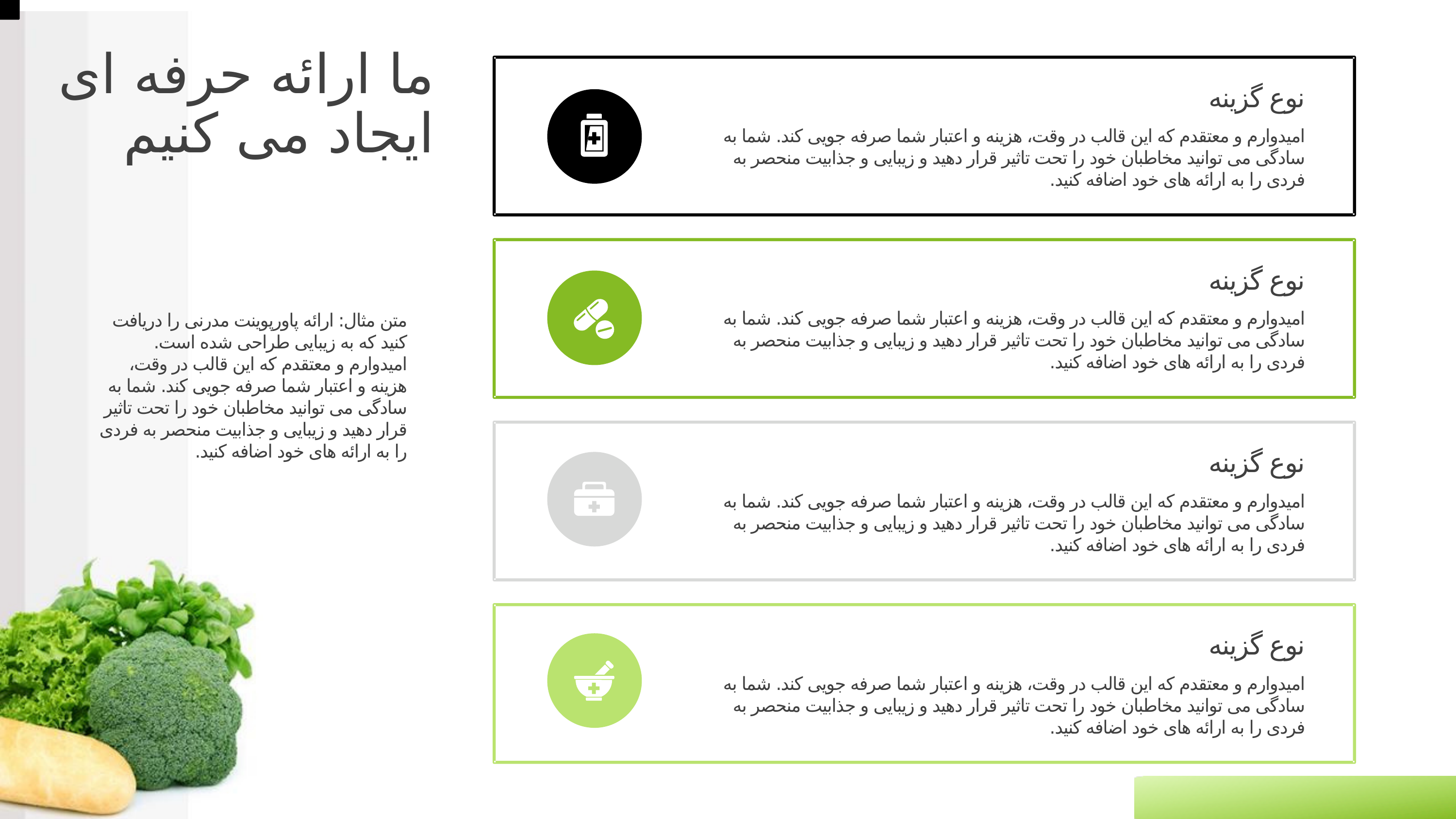

ما ارائه حرفه ای
ایجاد می کنیم

نوع گزینه

امیدوارم و معتقدم که این قالب در وقت، هزینه و اعتبار شما صرفه جویی کند. شما به سادگی می توانید مخاطبان خود را تحت تاثیر قرار دهید و زیبایی و جذابیت منحصر به فردی را به ارائه های خود اضافه کنید.

نوع گزینه

امیدوارم و معتقدم که این قالب در وقت، هزینه و اعتبار شما صرفه جویی کند. شما به سادگی می توانید مخاطبان خود را تحت تاثیر قرار دهید و زیبایی و جذابیت منحصر به فردی را به ارائه های خود اضافه کنید.
متن مثال: ارائه پاورپوینت مدرنی را دریافت کنید که به زیبایی طراحی شده است. امیدوارم و معتقدم که این قالب در وقت، هزینه و اعتبار شما صرفه جویی کند. شما به سادگی می توانید مخاطبان خود را تحت تاثیر قرار دهید و زیبایی و جذابیت منحصر به فردی را به ارائه های خود اضافه کنید.

نوع گزینه

امیدوارم و معتقدم که این قالب در وقت، هزینه و اعتبار شما صرفه جویی کند. شما به سادگی می توانید مخاطبان خود را تحت تاثیر قرار دهید و زیبایی و جذابیت منحصر به فردی را به ارائه های خود اضافه کنید.

نوع گزینه

امیدوارم و معتقدم که این قالب در وقت، هزینه و اعتبار شما صرفه جویی کند. شما به سادگی می توانید مخاطبان خود را تحت تاثیر قرار دهید و زیبایی و جذابیت منحصر به فردی را به ارائه های خود اضافه کنید.